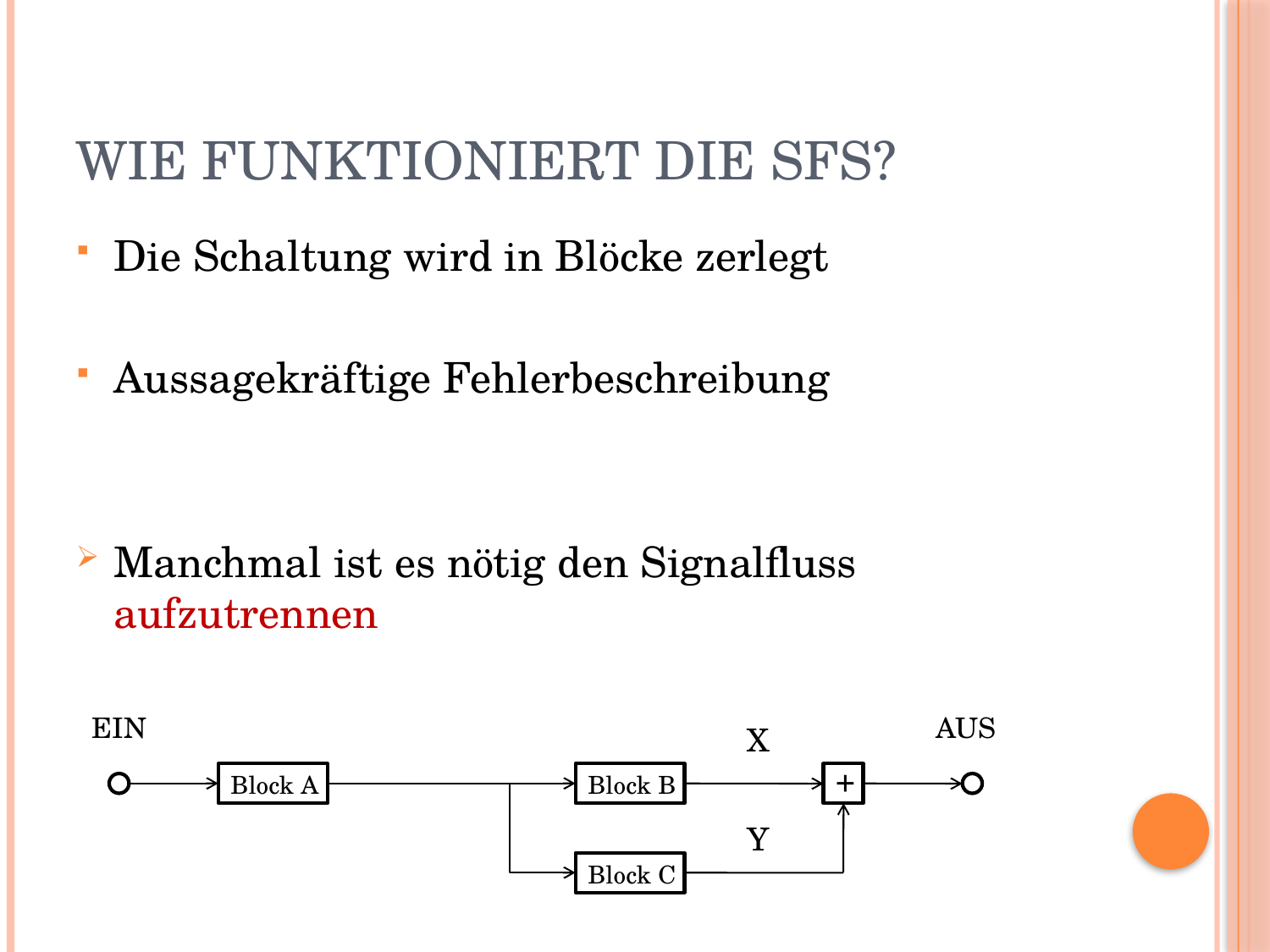

# Wie Funktioniert die SFS?
Die Schaltung wird in Blöcke zerlegt

Aussagekräftige Fehlerbeschreibung

Manchmal ist es nötig den Signalfluss aufzutrennen
EIN
AUS
X
+

Block A

Block B

Y

Block C